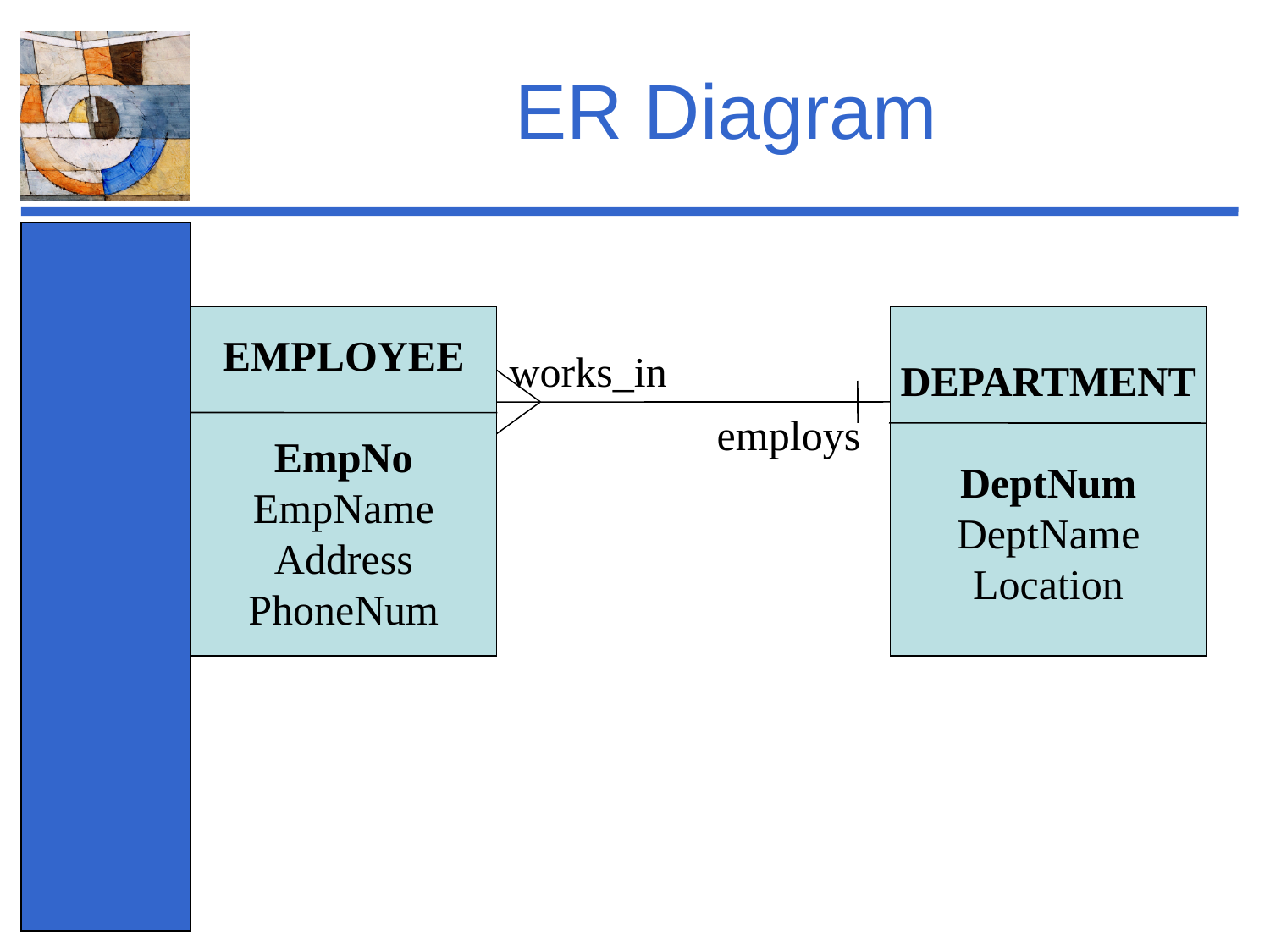

# ER Diagram
EMPLOYEE

EmpNo
EmpName
Address
PhoneNum
DEPARTMENT

DeptNum
DeptName
Location
works_in

employs